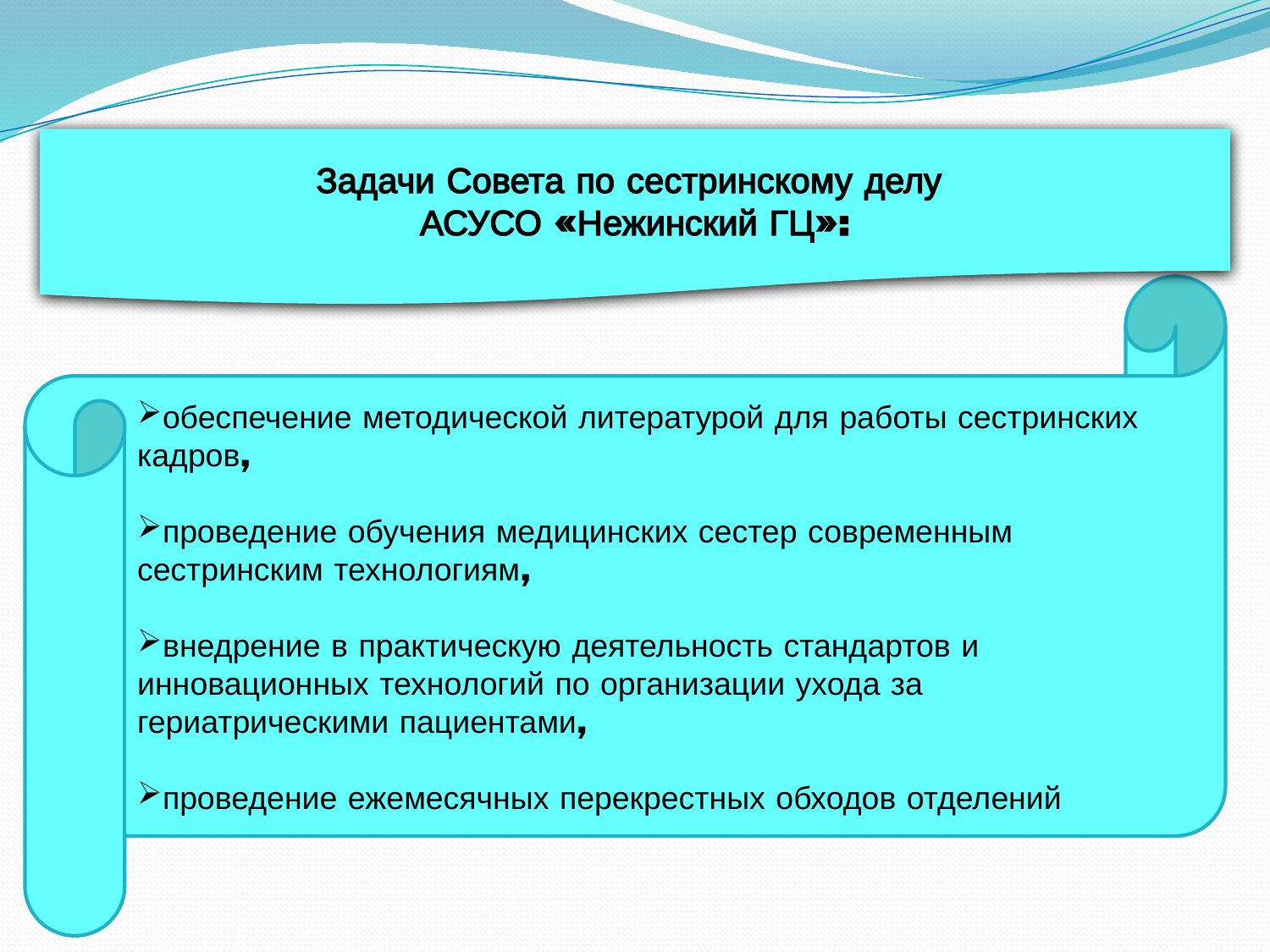

Задачи Совета по сестринскому делу
АСУСО «Нежинский ГЦ»:
обеспечение методической литературой для работы сестринских кадров,

проведение обучения медицинских сестер современным сестринским технологиям,

внедрение в практическую деятельность стандартов и инновационных технологий по организации ухода за гериатрическими пациентами,

проведение ежемесячных перекрестных обходов отделений